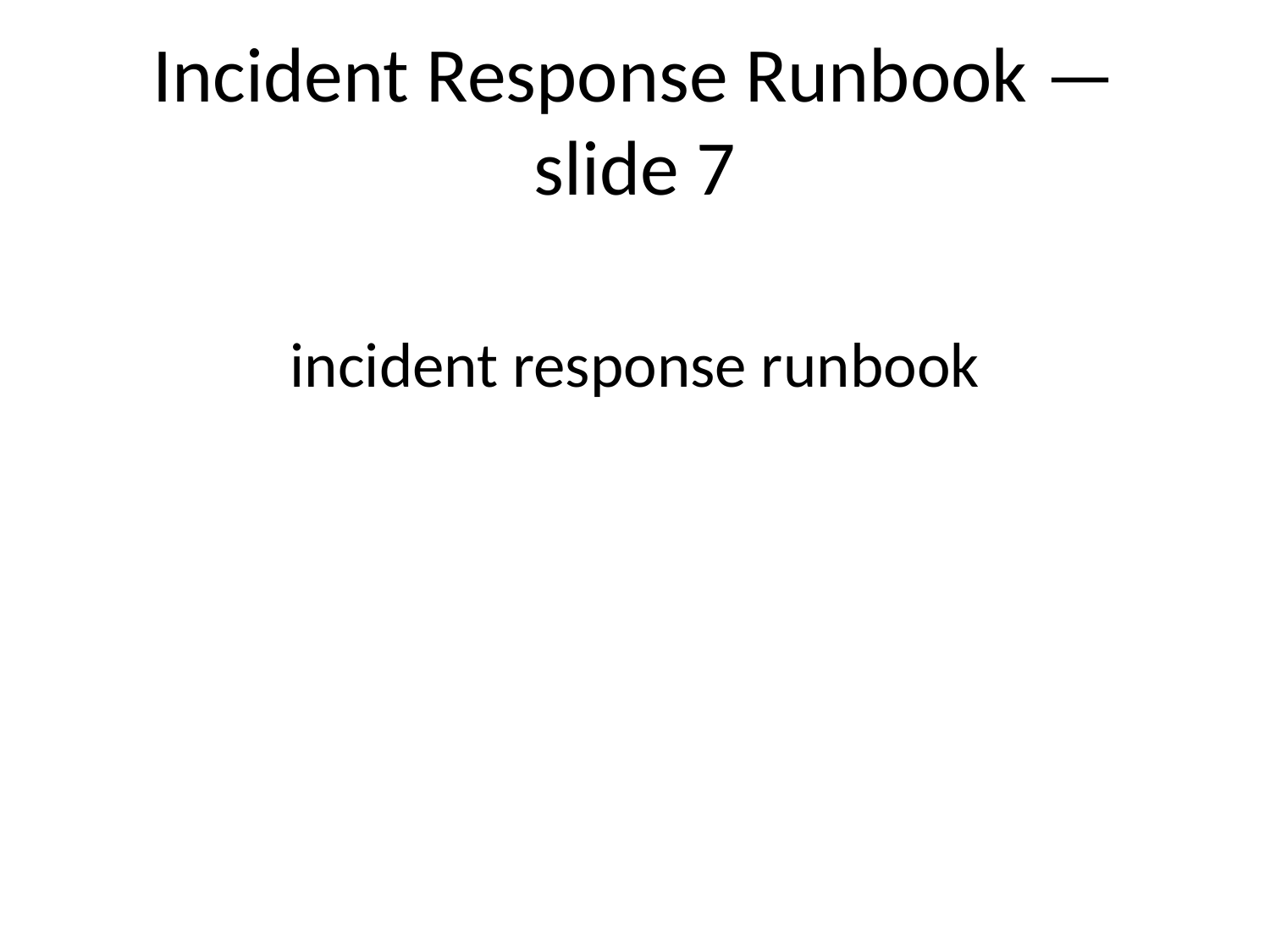

# Incident Response Runbook — slide 7
incident response runbook